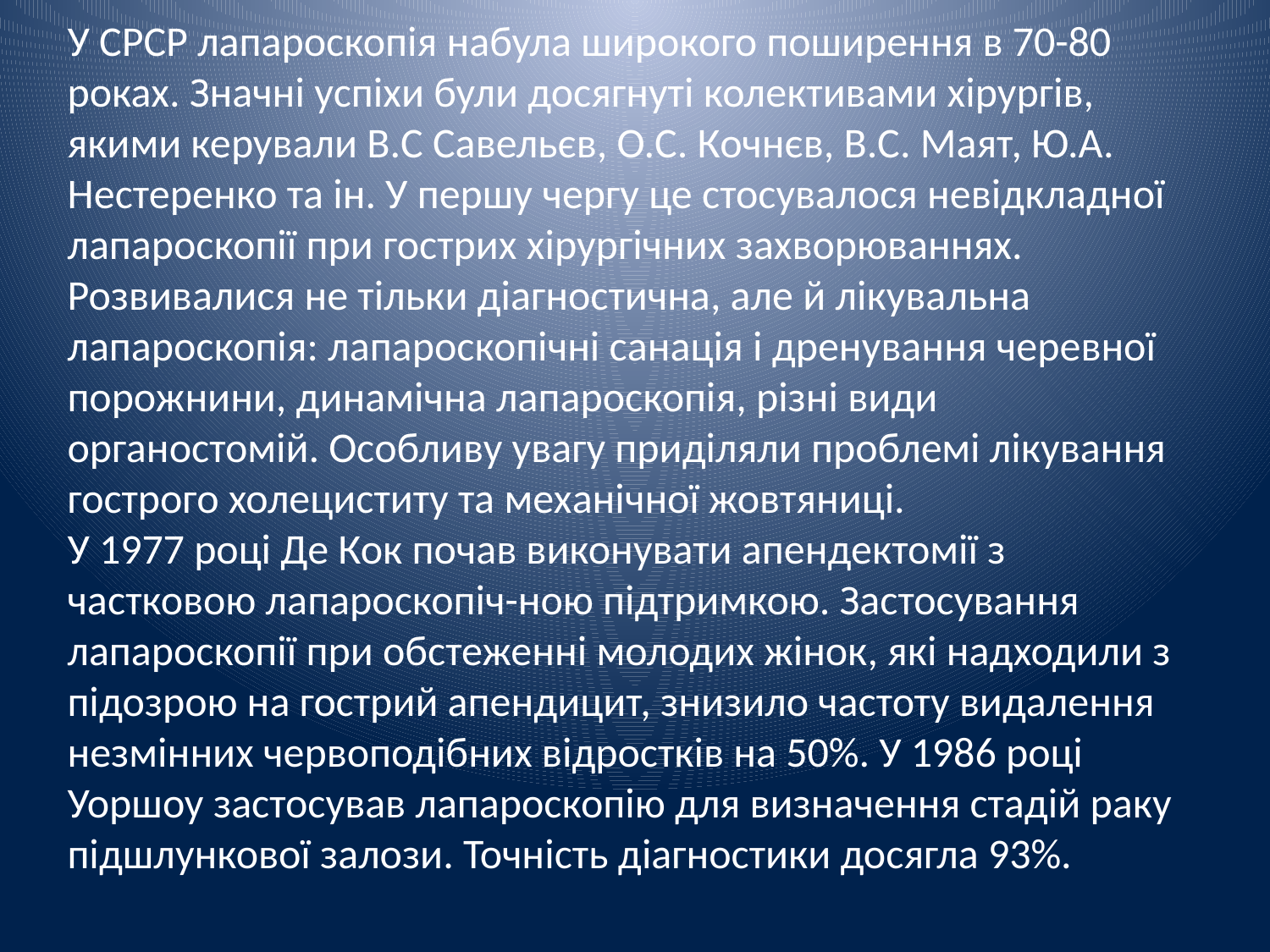

У СРСР лапароскопія набула широкого поширення в 70-80 роках. Значні успіхи були досягнуті колективами хірургів, якими керували В.С Савельєв, О.С. Кочнєв, В.С. Маят, Ю.А. Нестеренко та ін. У першу чергу це стосувалося невідкладної лапароскопії при гострих хірургічних захворюваннях. Розвивалися не тільки діагностична, але й лікувальна лапароскопія: лапароскопічні санація і дренування черевної порожнини, динамічна лапароскопія, різні види органостомій. Особливу увагу приділяли проблемі лікування гострого холециститу та механічної жовтяниці.
У 1977 році Де Кок почав виконувати апендектомії з частковою лапароскопіч-ною підтримкою. Застосування лапароскопії при обстеженні молодих жінок, які надходили з підозрою на гострий апендицит, знизило частоту видалення незмінних червоподібних відростків на 50%. У 1986 році Уоршоу застосував лапароскопію для визначення стадій раку підшлункової залози. Точність діагностики досягла 93%.